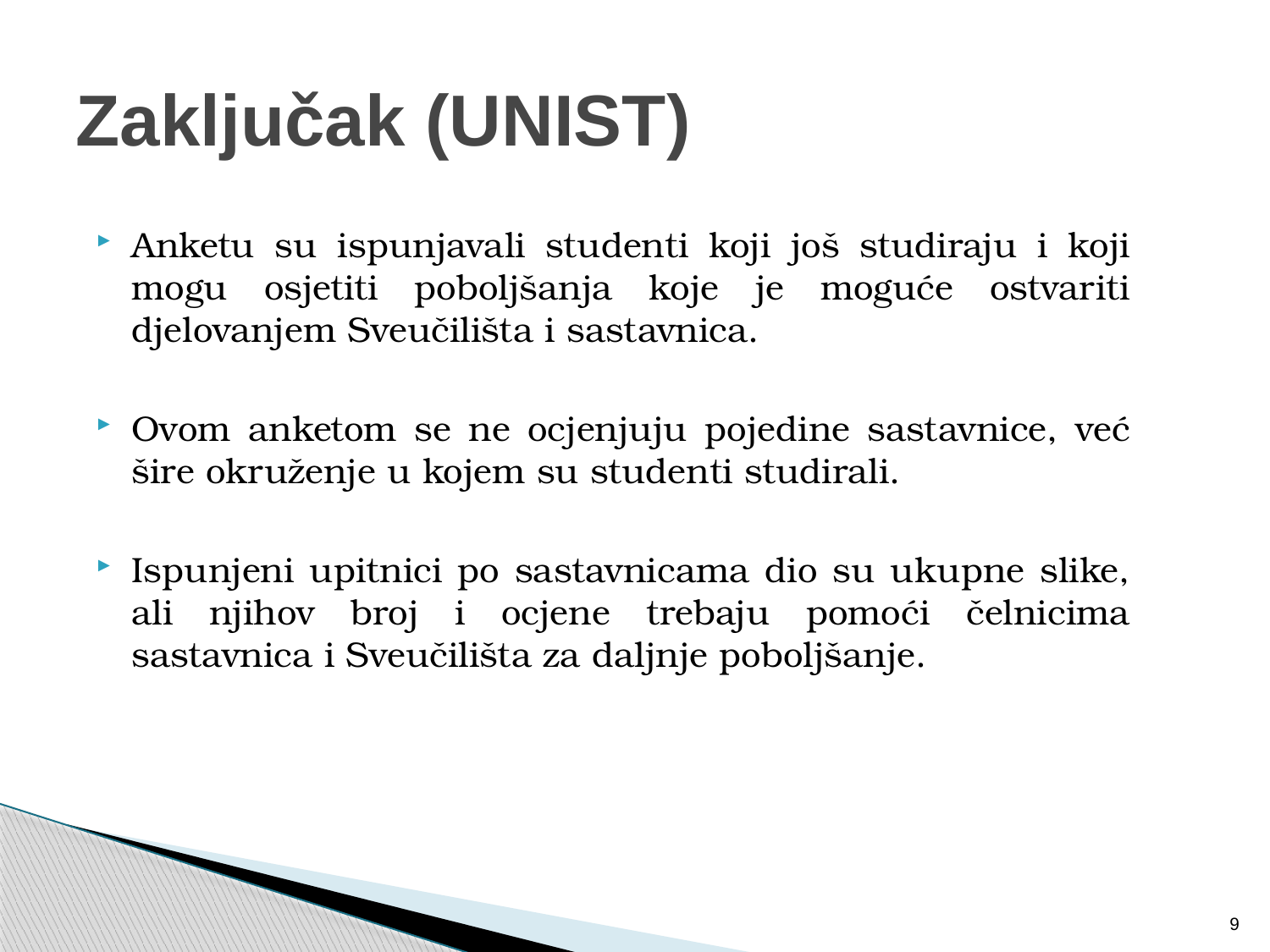

# Zaključak (UNIST)
Anketu su ispunjavali studenti koji još studiraju i koji mogu osjetiti poboljšanja koje je moguće ostvariti djelovanjem Sveučilišta i sastavnica.

Ovom anketom se ne ocjenjuju pojedine sastavnice, već šire okruženje u kojem su studenti studirali.

Ispunjeni upitnici po sastavnicama dio su ukupne slike, ali njihov broj i ocjene trebaju pomoći čelnicima sastavnica i Sveučilišta za daljnje poboljšanje.

9